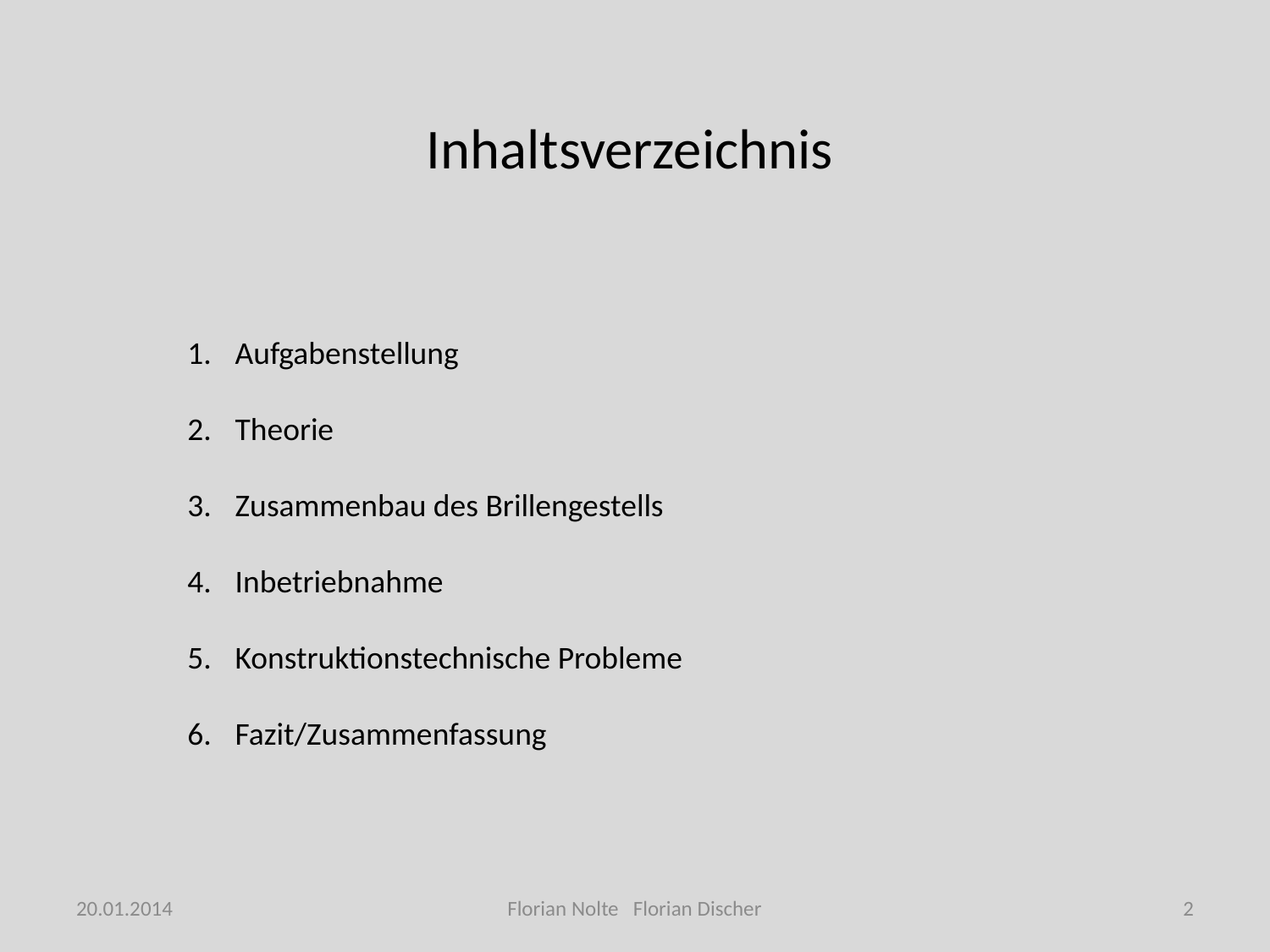

Inhaltsverzeichnis
Aufgabenstellung

Theorie

Zusammenbau des Brillengestells

Inbetriebnahme

Konstruktionstechnische Probleme

Fazit/Zusammenfassung
20.01.2014
Florian Nolte   Florian Discher
2